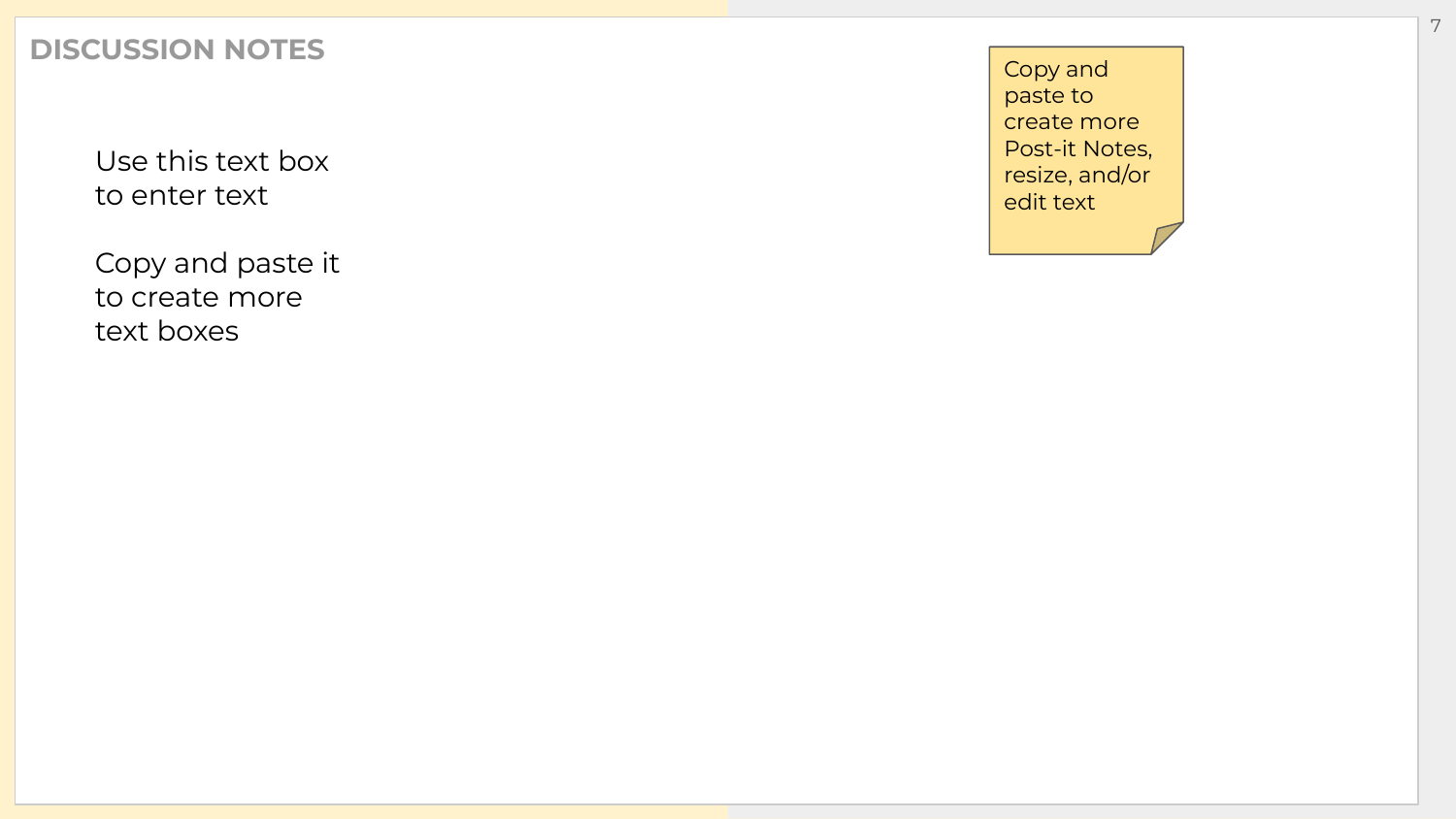

1.0 Introduction
7
DISCUSSION NOTES
What complexities can we observe in the response to this urban emergency?
What challenges and/or opportunities are specific to the urban context?
What are the similarities and differences of response in an urban context and a traditional context?
Copy and paste to create more Post-it Notes, resize, and/or
edit text
Use this text box to enter text

Copy and paste it to create more text boxes
Activity 1.0
Introducing the Urban Context
USING SPHERE STANDARDS IN URBAN CONTEXTS
Module 1. Humanitarian Response in Urban Contexts